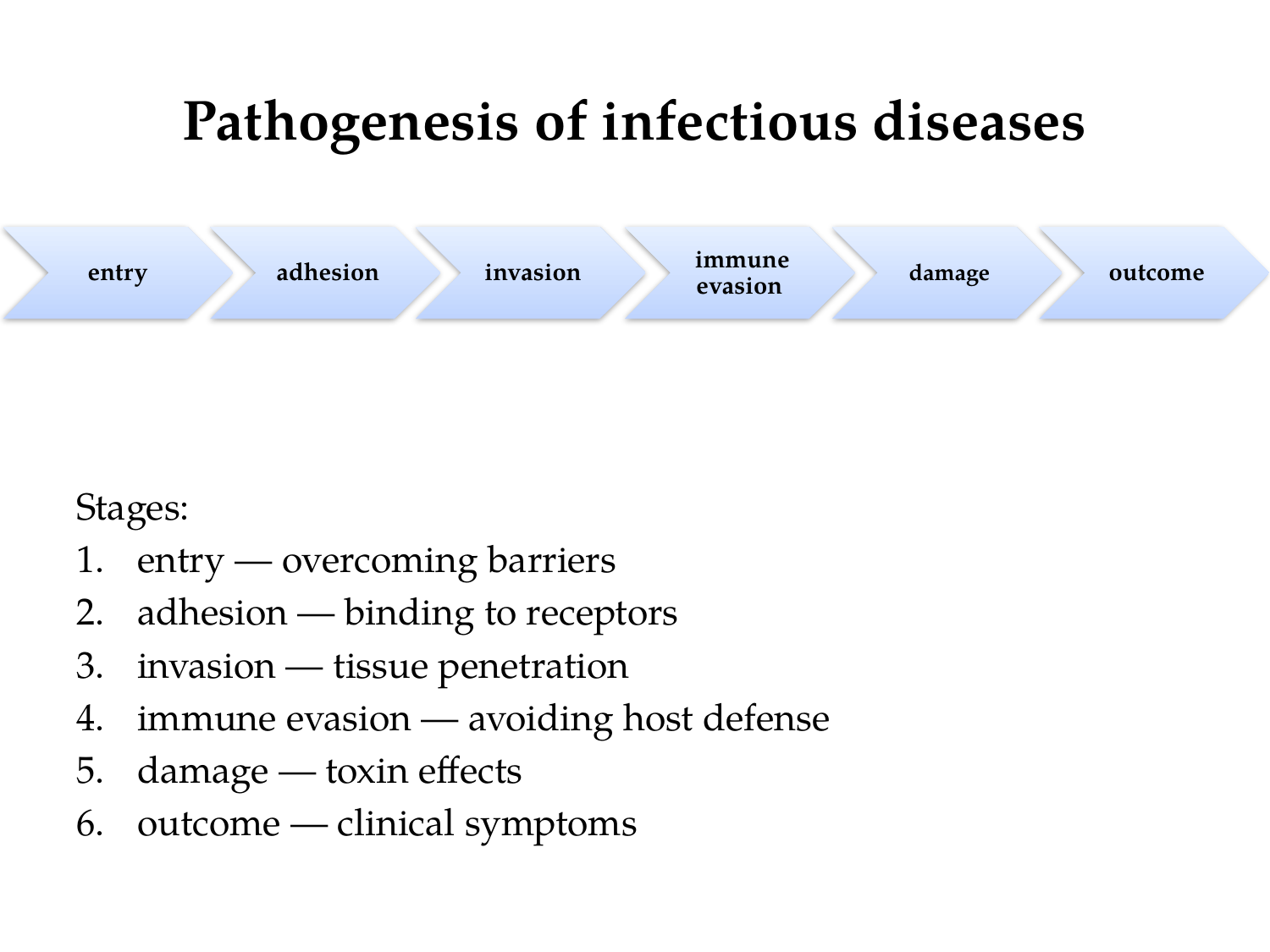

# Pathogenesis of infectious diseases
entry
adhesion
invasion
immune evasion
damage
outcome
Stages:
entry — overcoming barriers
adhesion — binding to receptors
invasion — tissue penetration
immune evasion — avoiding host defense
damage — toxin effects
outcome — clinical symptoms